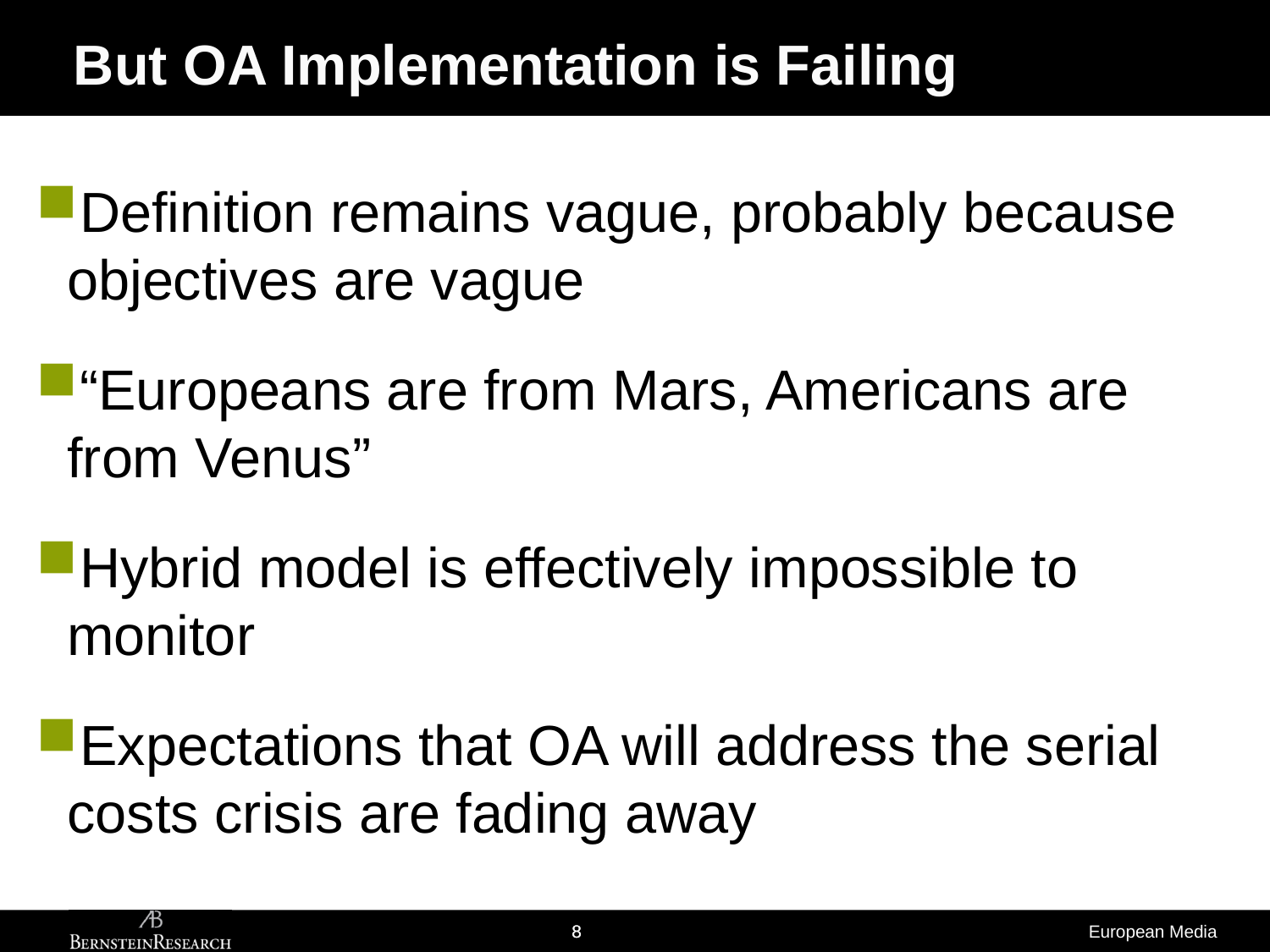

But OA Implementation is Failing
Definition remains vague, probably because objectives are vague
“Europeans are from Mars, Americans are from Venus”
Hybrid model is effectively impossible to monitor
Expectations that OA will address the serial costs crisis are fading away